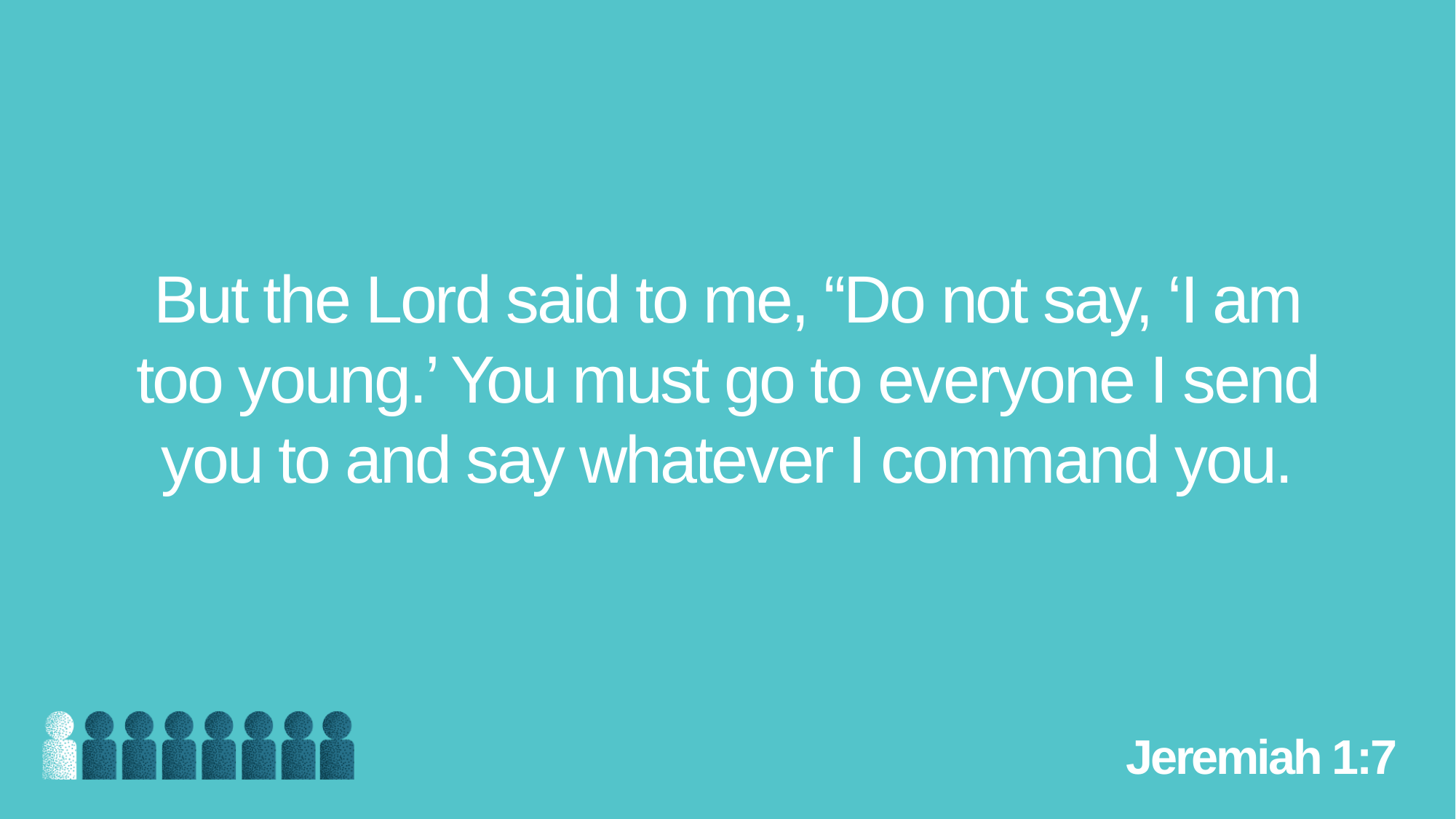

But the Lord said to me, “Do not say, ‘I am too young.’ You must go to everyone I send you to and say whatever I command you.
Jeremiah 1:7